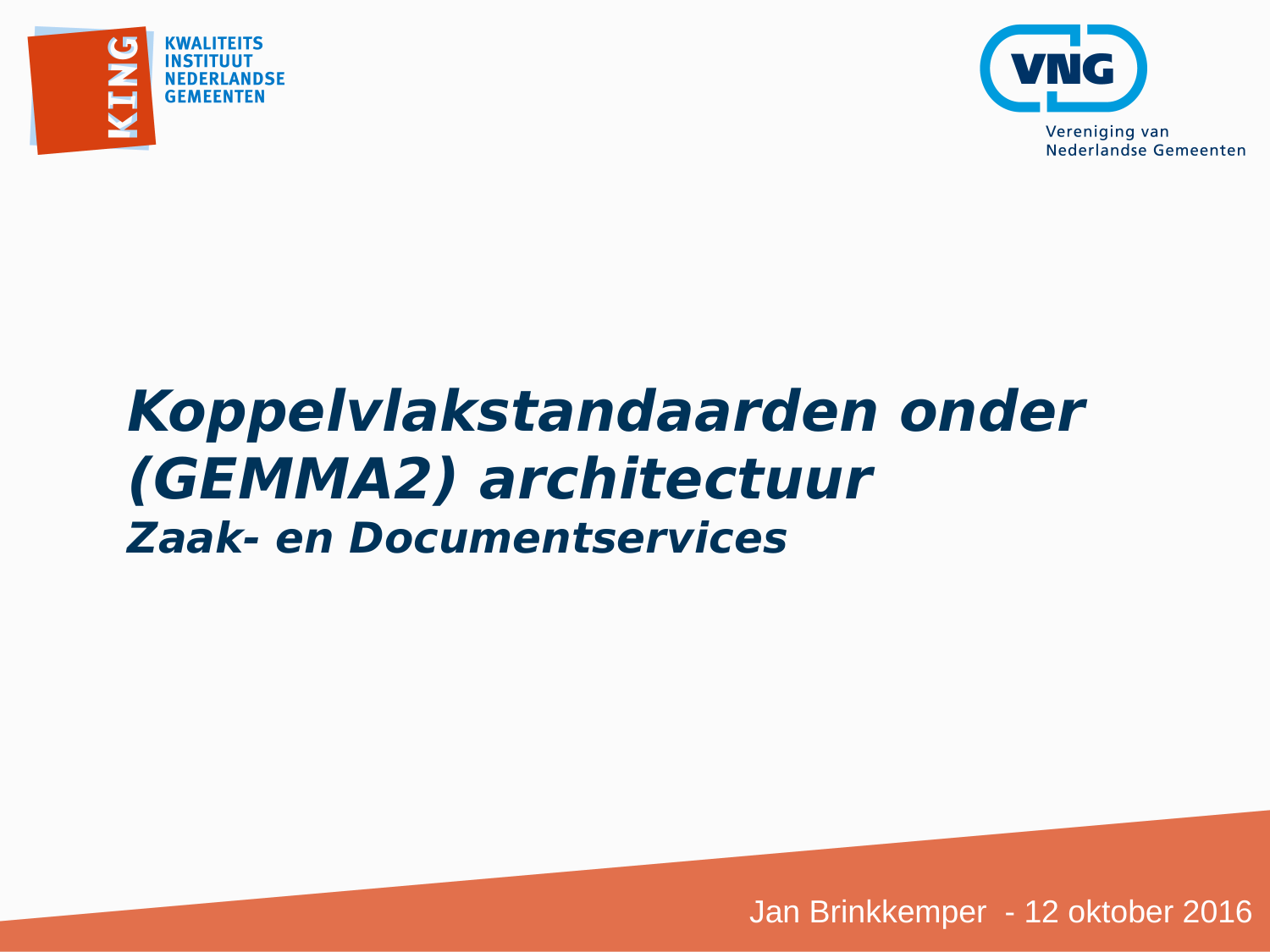

# Koppelvlakstandaarden onder (GEMMA2) architectuur Zaak- en Documentservices
Jan Brinkkemper  - 12 oktober 2016